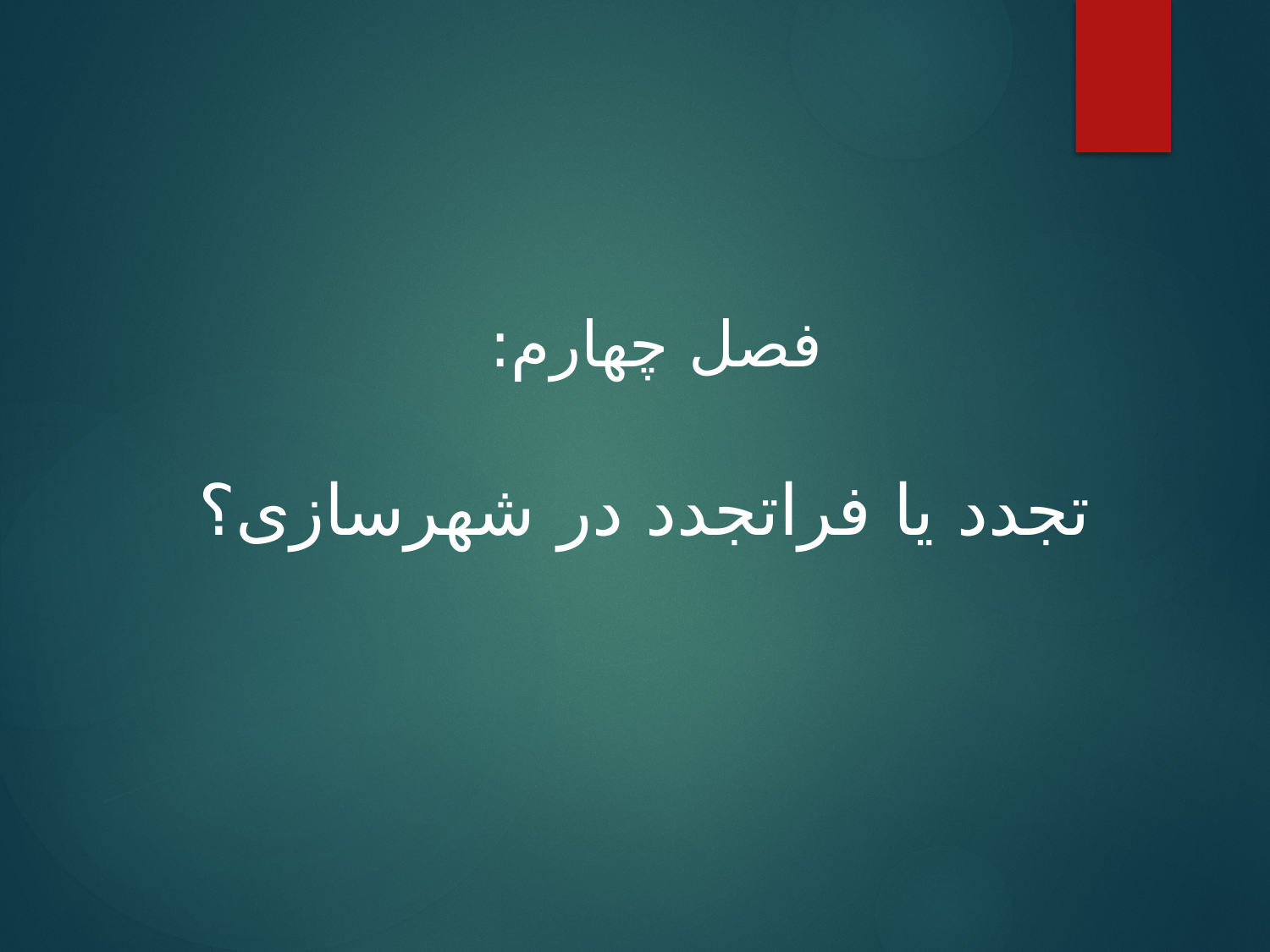

فصل چهارم:

 تجدد یا فراتجدد در شهرسازی؟